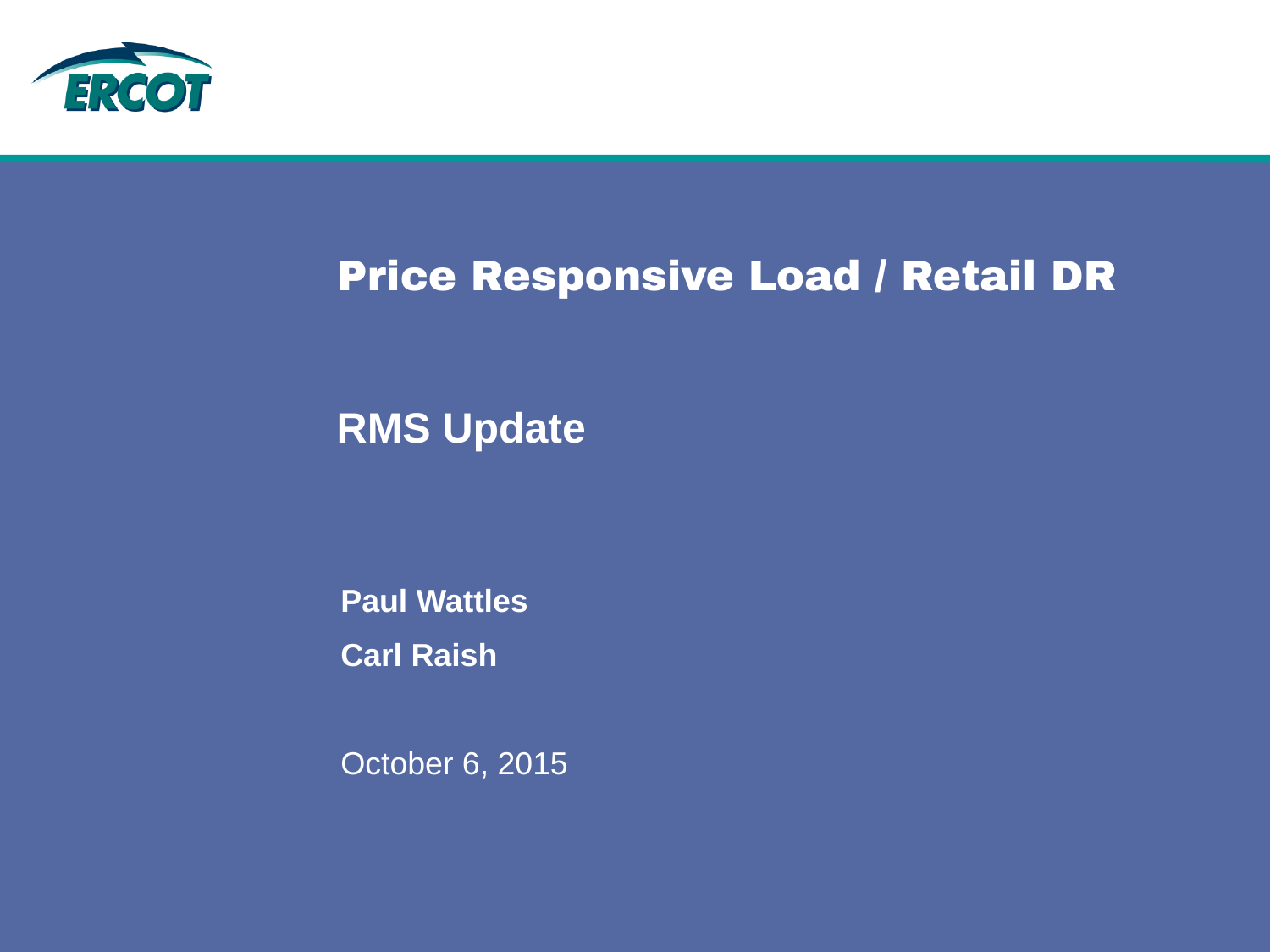

# Price Responsive Load / Retail DR RMS Update
Paul Wattles
Carl Raish

October 6, 2015